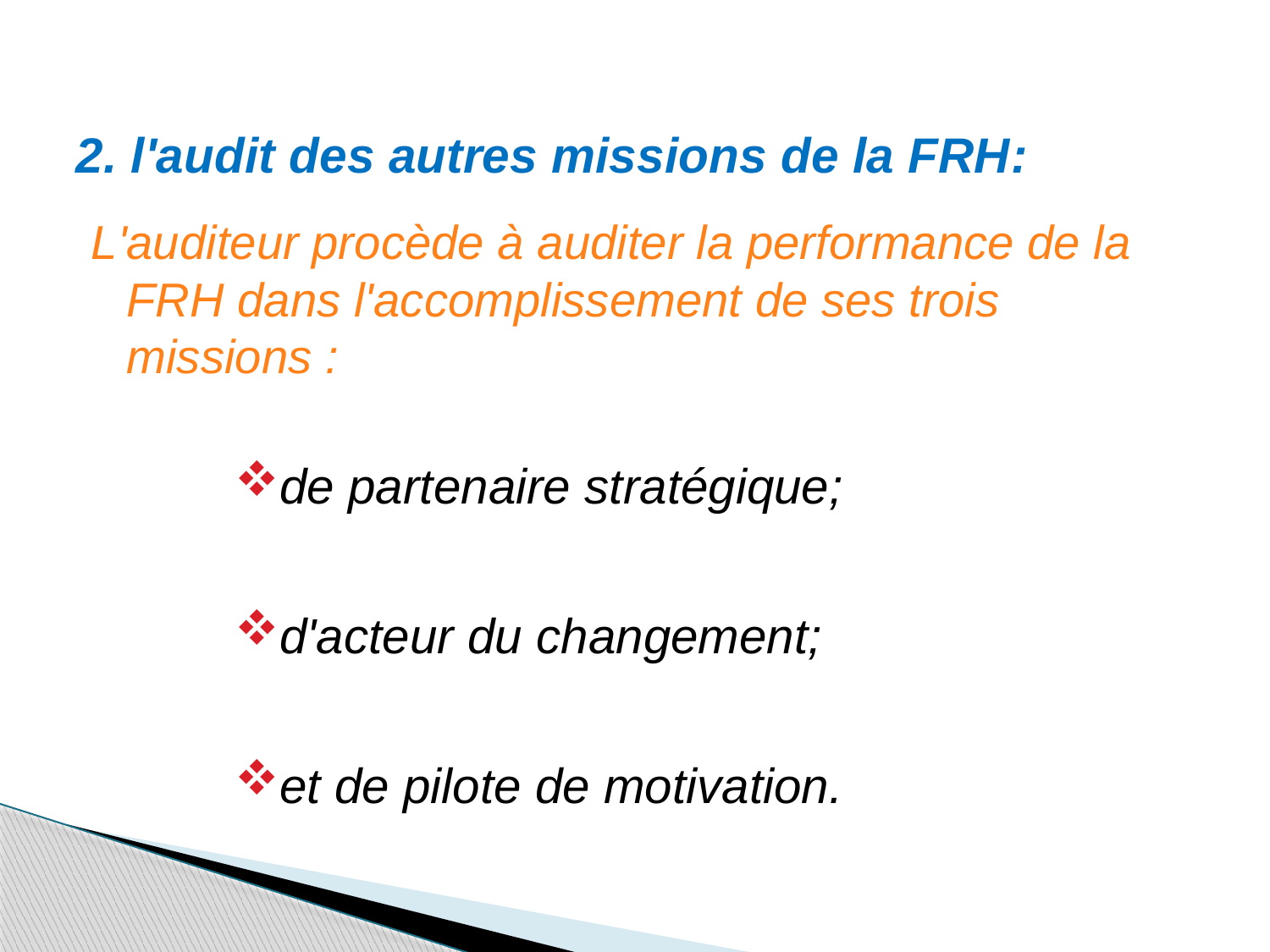

# 2. l'audit des autres missions de la FRH:
L'auditeur procède à auditer la performance de la FRH dans l'accomplissement de ses trois missions :

de partenaire stratégique;

d'acteur du changement;

et de pilote de motivation.